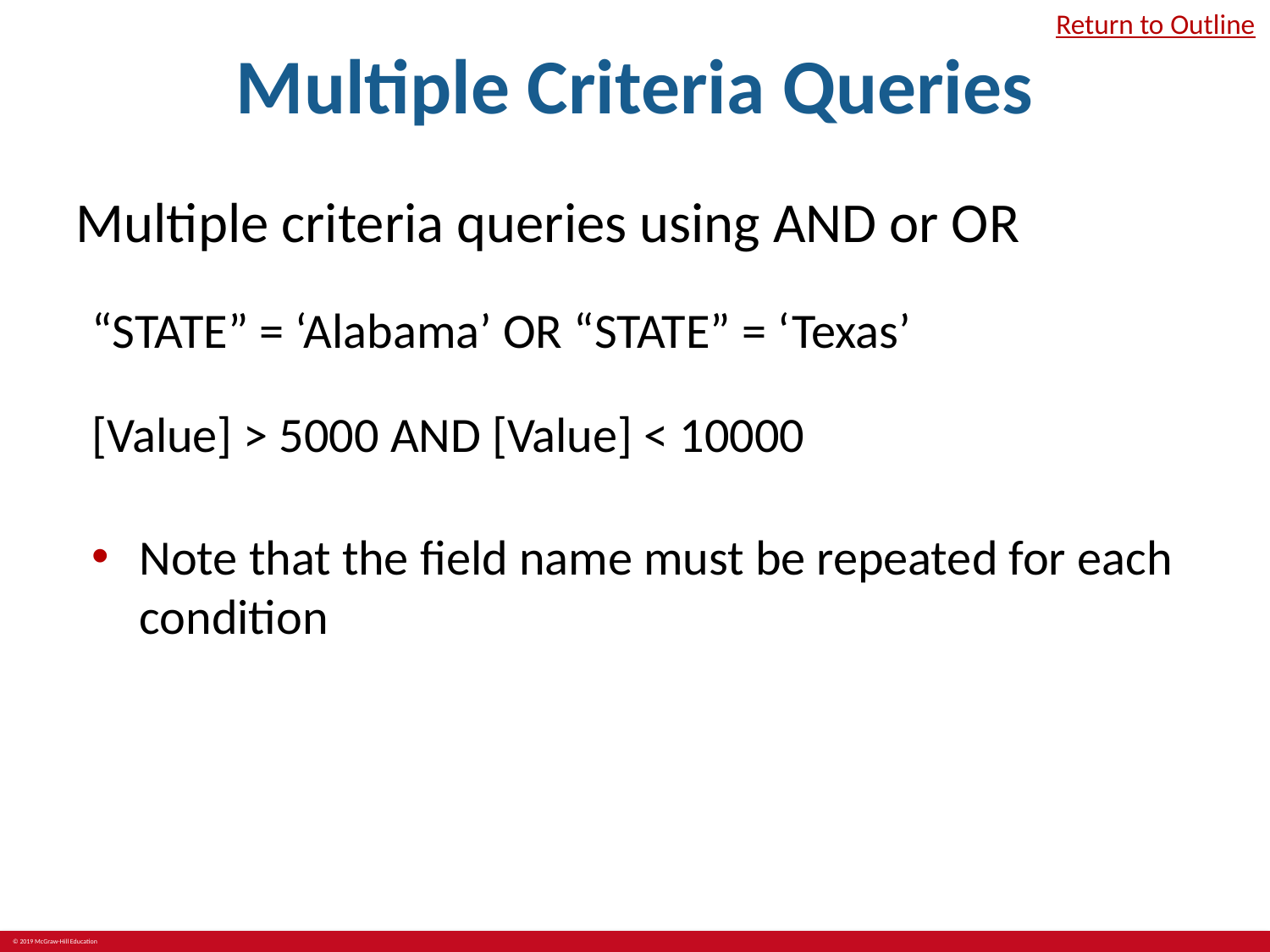

# Multiple Criteria Queries
Return to Outline
Multiple criteria queries using AND or OR
“STATE” = ‘Alabama’ OR “STATE” = ‘Texas’
[Value] > 5000 AND [Value] < 10000
Note that the field name must be repeated for each condition